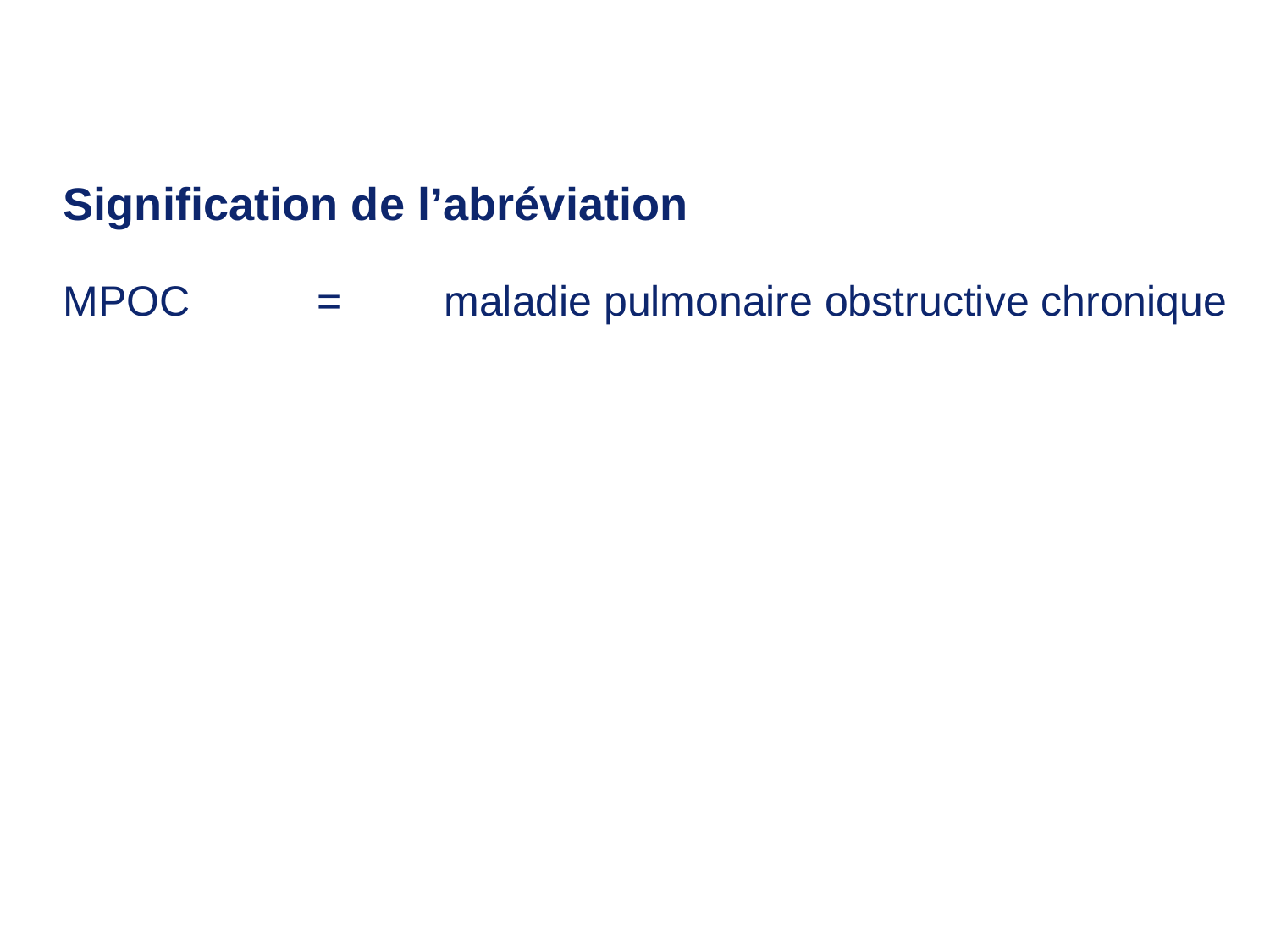

Signification de l’abréviation

MPOC	=	maladie pulmonaire obstructive chronique